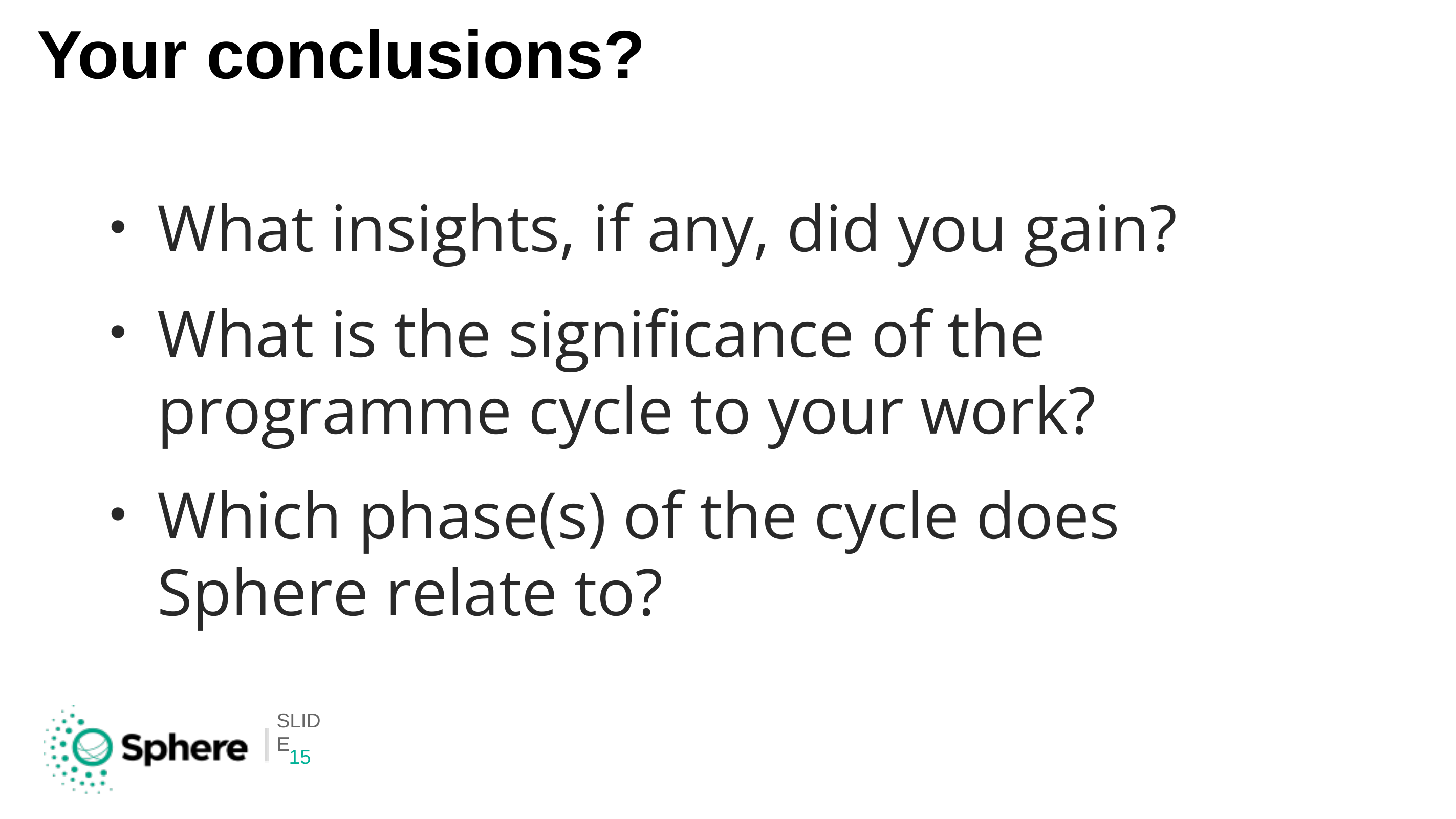

# Your conclusions?
What insights, if any, did you gain?
What is the significance of the programme cycle to your work?
Which phase(s) of the cycle does Sphere relate to?
15